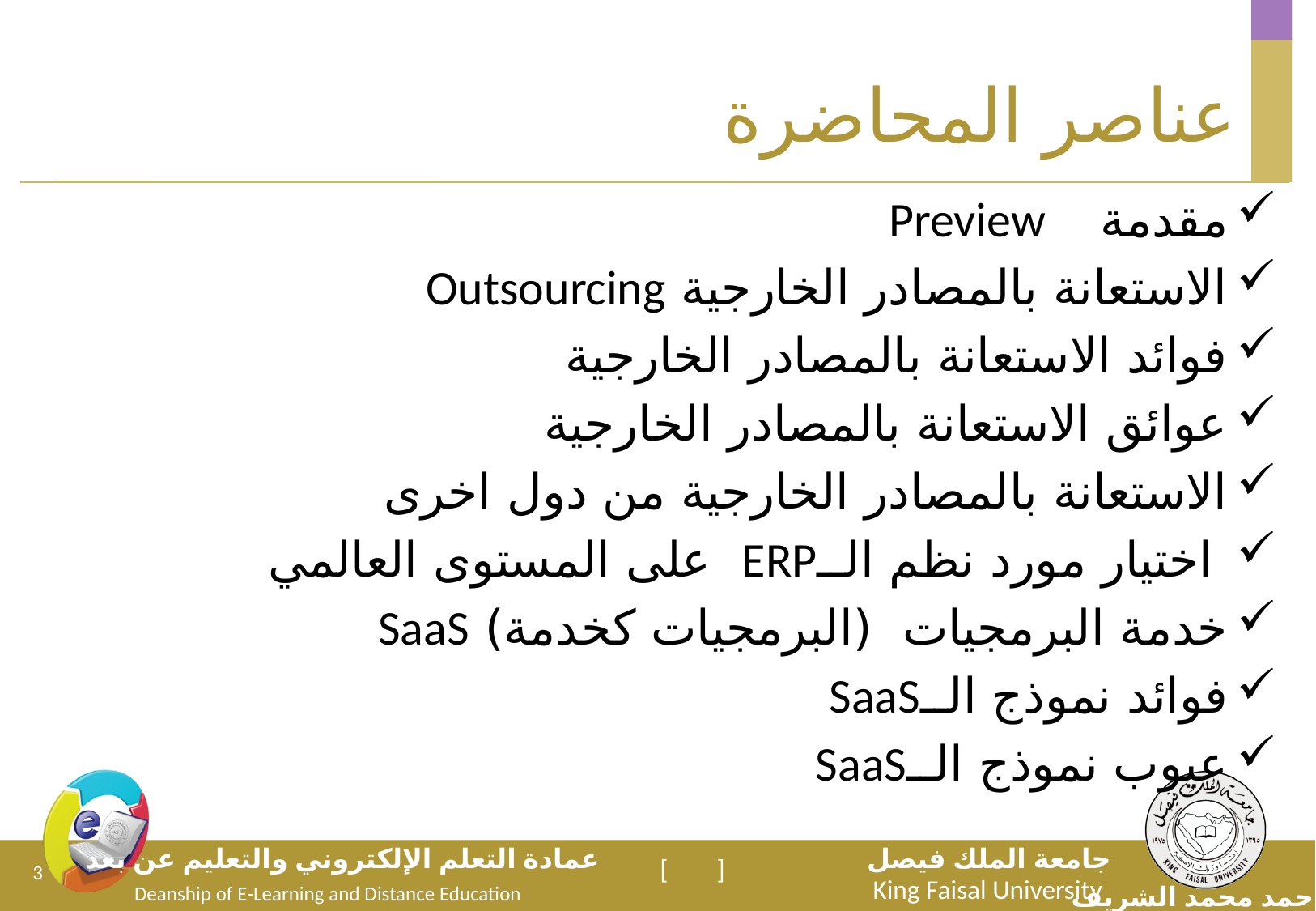

# عناصر المحاضرة
مقدمة    Preview
الاستعانة بالمصادر الخارجية Outsourcing
فوائد الاستعانة بالمصادر الخارجية
عوائق الاستعانة بالمصادر الخارجية
الاستعانة بالمصادر الخارجية من دول اخرى
 اختيار مورد نظم الــERP  على المستوى العالمي
خدمة البرمجيات  (البرمجيات كخدمة) SaaS
فوائد نموذج الــSaaS
عيوب نموذج الــSaaS

3